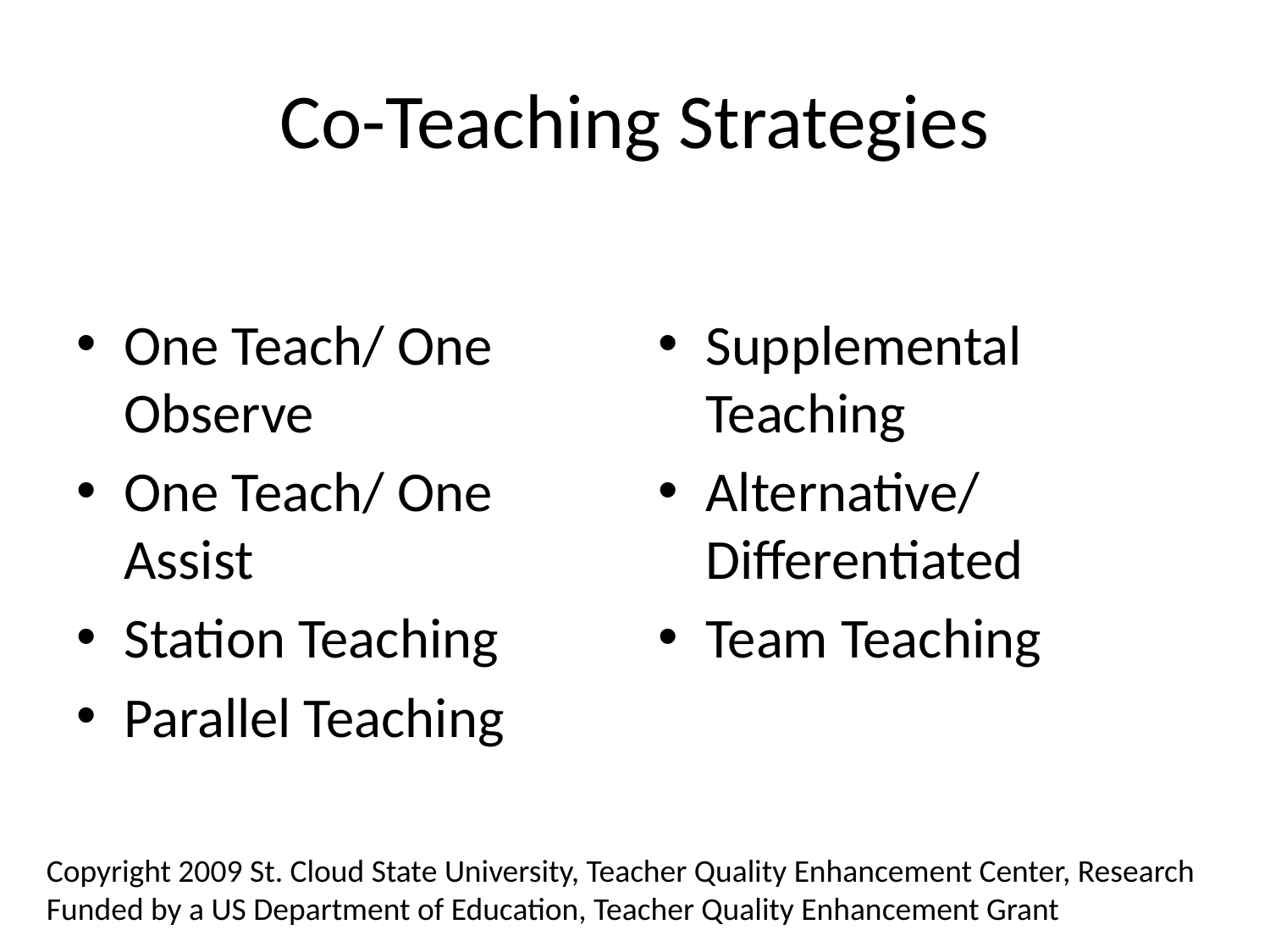

# Co-Teaching Strategies
One Teach/ One Observe
One Teach/ One Assist
Station Teaching
Parallel Teaching
Supplemental Teaching
Alternative/Differentiated
Team Teaching
Copyright 2009 St. Cloud State University, Teacher Quality Enhancement Center, Research Funded by a US Department of Education, Teacher Quality Enhancement Grant